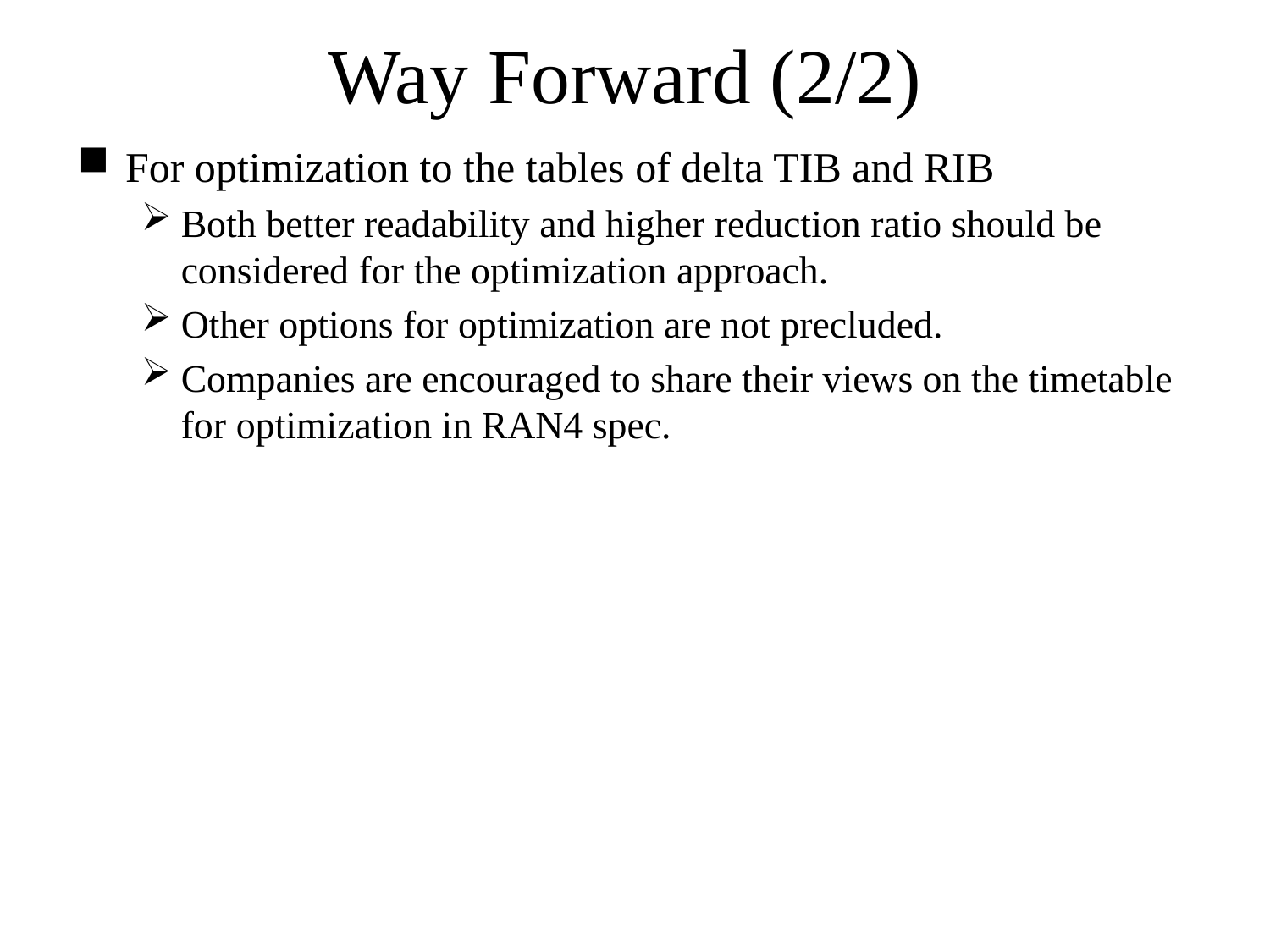

# Way Forward (2/2)
For optimization to the tables of delta TIB and RIB
Both better readability and higher reduction ratio should be considered for the optimization approach.
Other options for optimization are not precluded.
Companies are encouraged to share their views on the timetable for optimization in RAN4 spec.